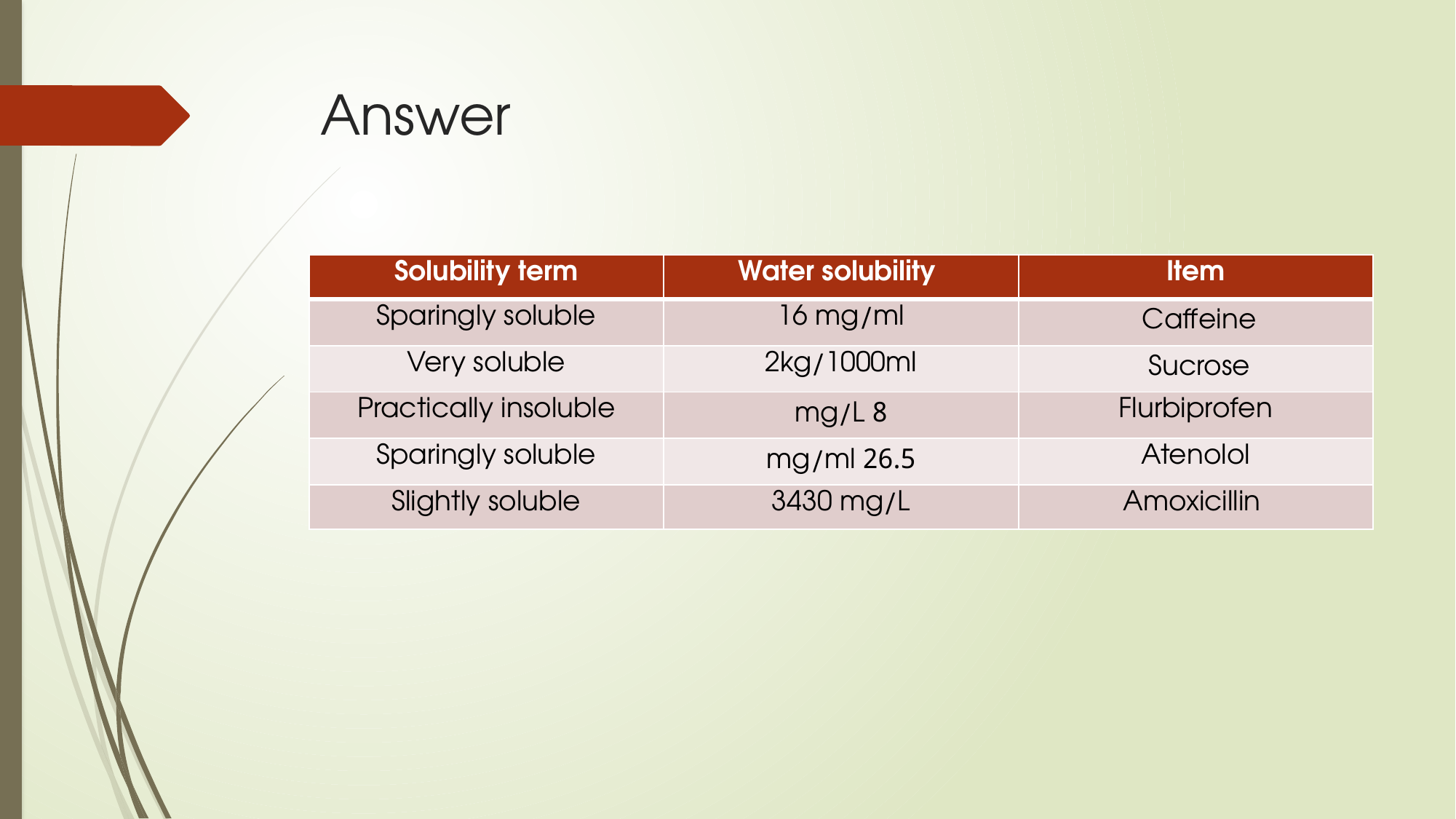

# Answer
| Solubility term | Water solubility | Item |
| --- | --- | --- |
| Sparingly soluble | 16 mg/ml | Caffeine |
| Very soluble | 2kg/1000ml | Sucrose |
| Practically insoluble | 8 mg/L | Flurbiprofen |
| Sparingly soluble | 26.5 mg/ml | Atenolol |
| Slightly soluble | 3430 mg/L | Amoxicillin |